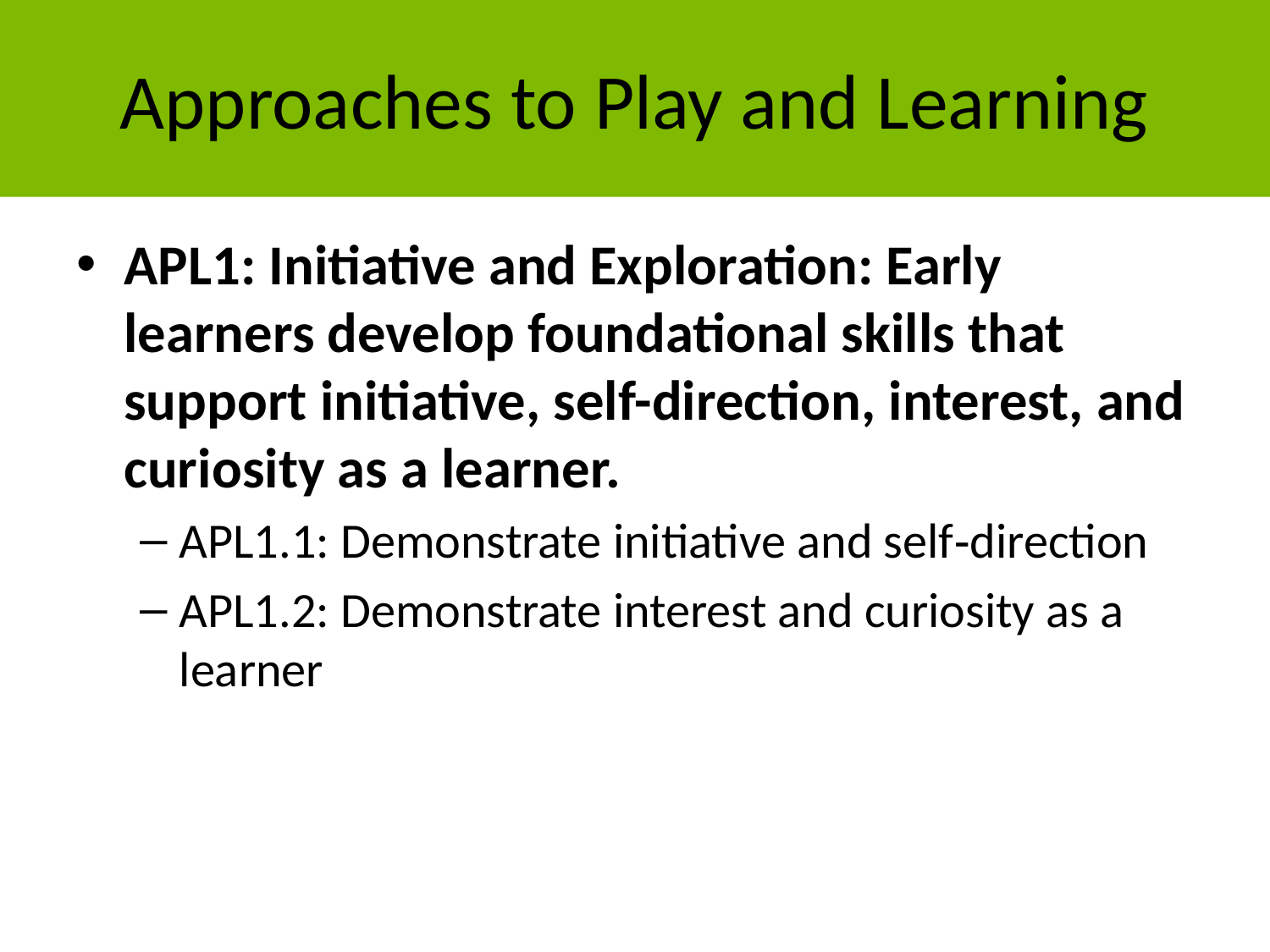

# Approaches to Play and Learning
APL1: Initiative and Exploration: Early learners develop foundational skills that support initiative, self-direction, interest, and curiosity as a learner.
APL1.1: Demonstrate initiative and self‐direction
APL1.2: Demonstrate interest and curiosity as a learner